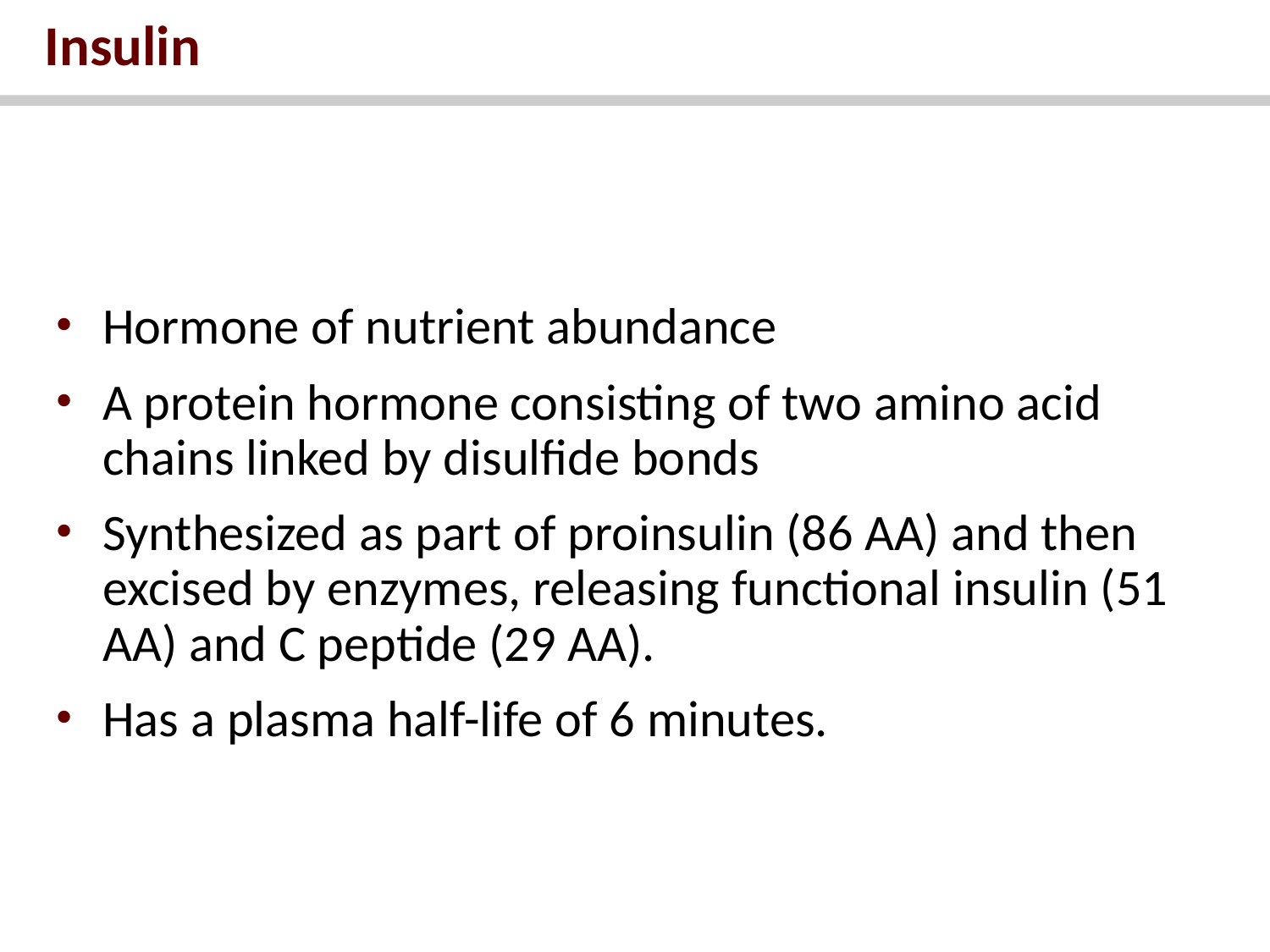

# Insulin
Hormone of nutrient abundance
A protein hormone consisting of two amino acid chains linked by disulfide bonds
Synthesized as part of proinsulin (86 AA) and then excised by enzymes, releasing functional insulin (51 AA) and C peptide (29 AA).
Has a plasma half-life of 6 minutes.